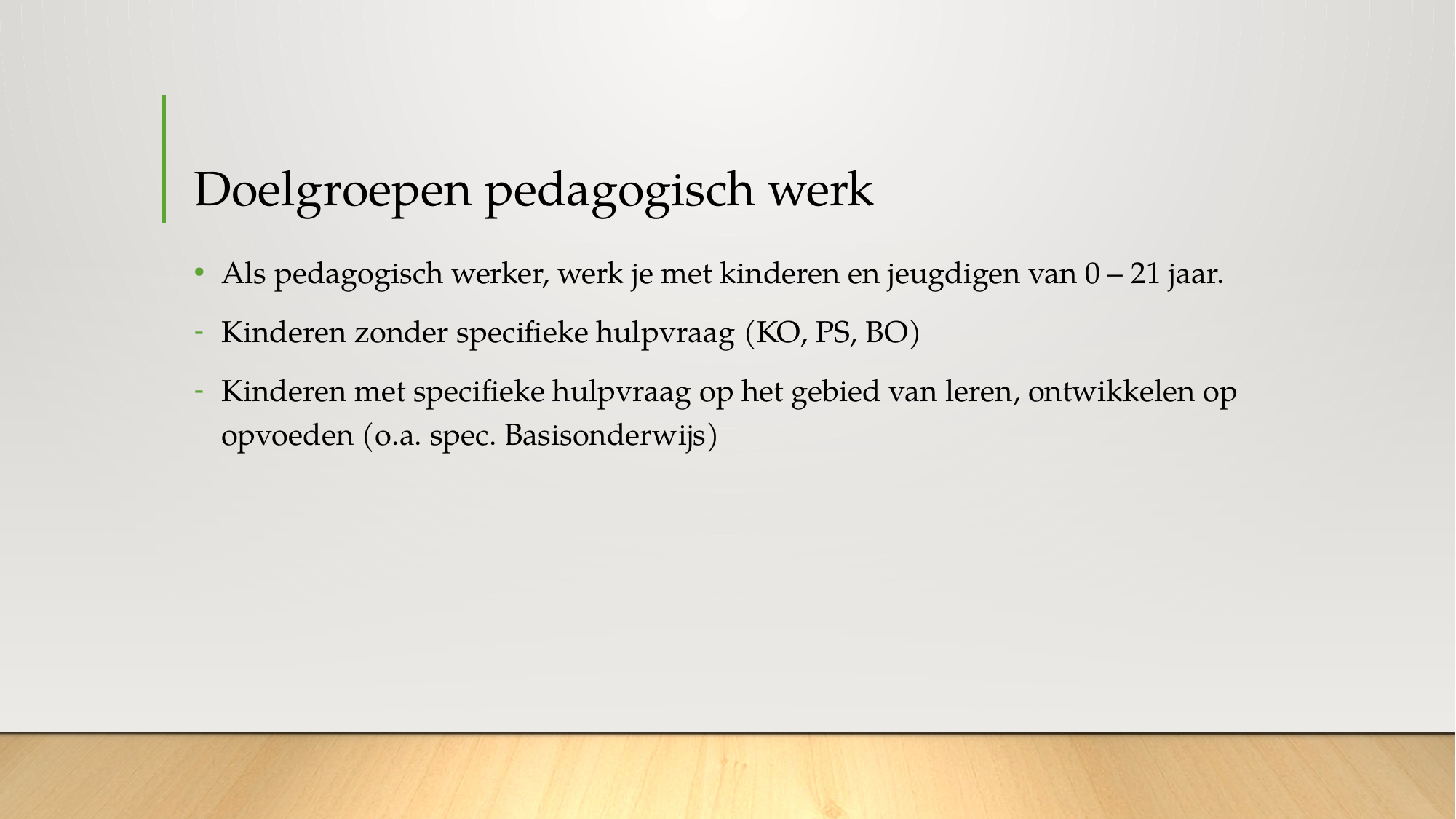

# Doelgroepen pedagogisch werk
Als pedagogisch werker, werk je met kinderen en jeugdigen van 0 – 21 jaar.
Kinderen zonder specifieke hulpvraag (KO, PS, BO)
Kinderen met specifieke hulpvraag op het gebied van leren, ontwikkelen op opvoeden (o.a. spec. Basisonderwijs)